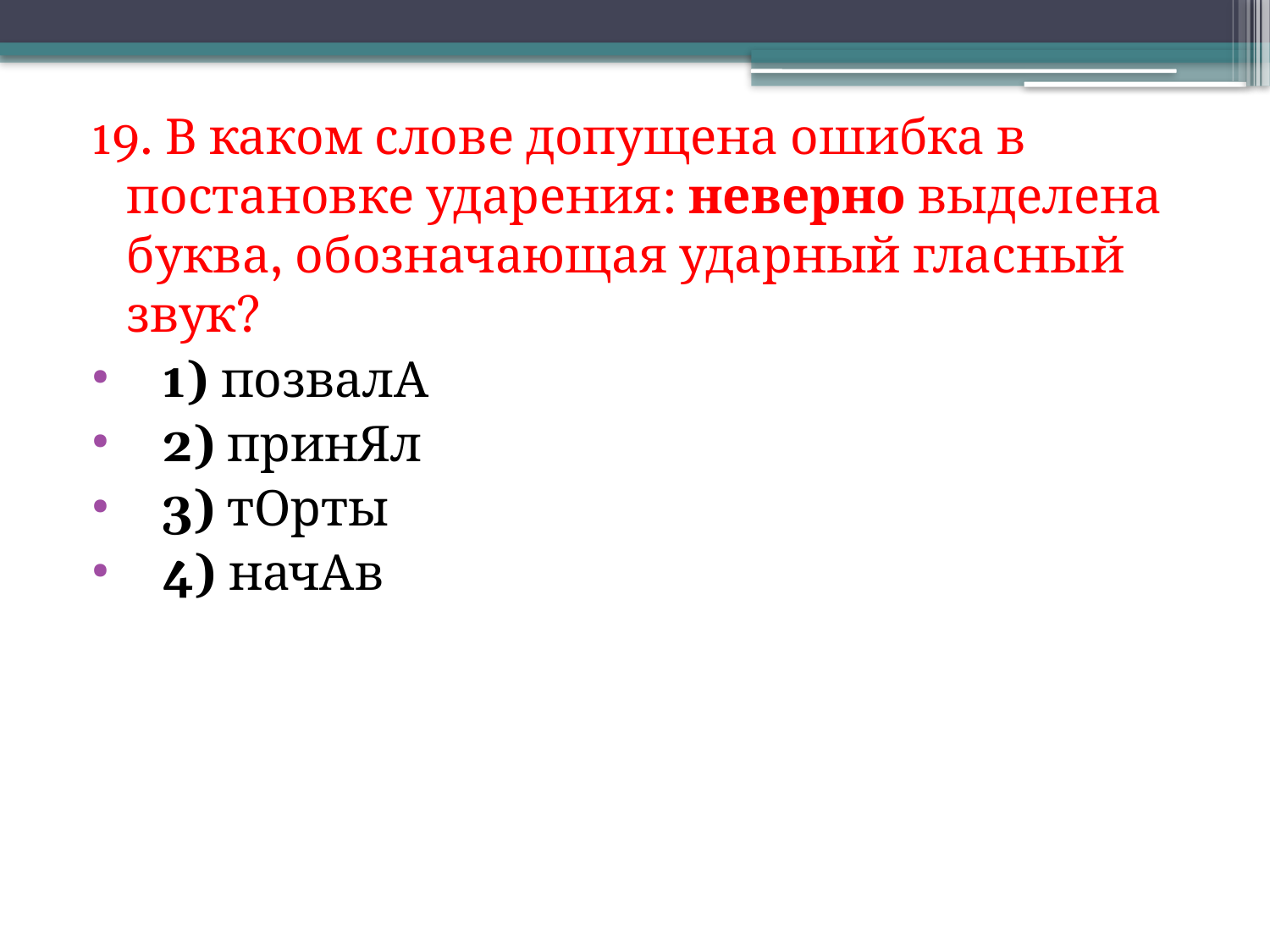

19. В каком слове допущена ошибка в постановке ударения: неверно выделена буква, обозначающая ударный гласный звук?
   1) позвалА
   2) принЯл
   3) тОрты
   4) начАв